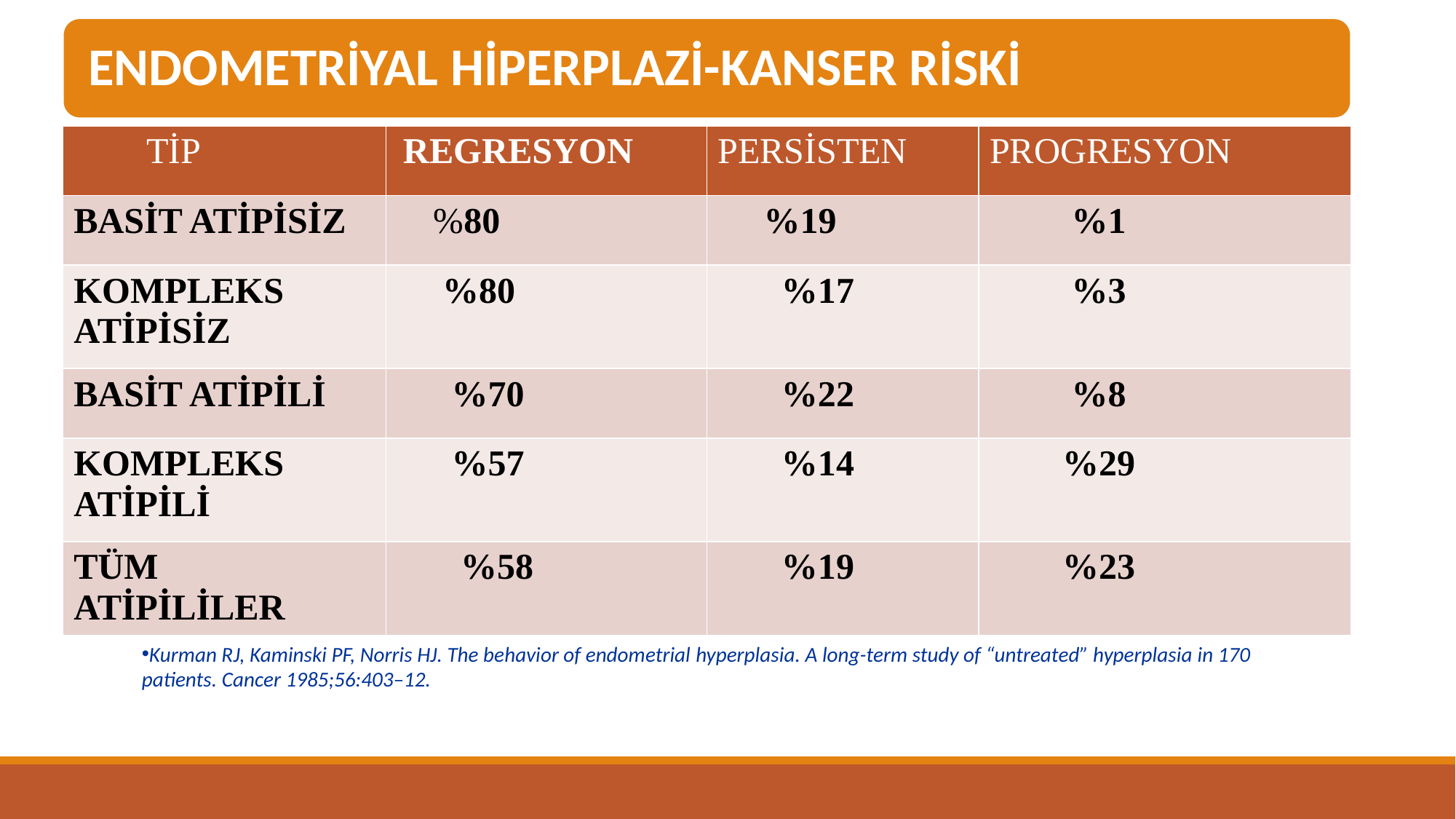

ENDOMETRİYAL HİPERPLAZİ-KANSER RİSKİ
| TİP | REGRESYON | PERSİSTEN | PROGRESYON |
| --- | --- | --- | --- |
| BASİT ATİPİSİZ | %80 | %19 | %1 |
| KOMPLEKS ATİPİSİZ | %80 | %17 | %3 |
| BASİT ATİPİLİ | %70 | %22 | %8 |
| KOMPLEKS ATİPİLİ | %57 | %14 | %29 |
| TÜM ATİPİLİLER | %58 | %19 | %23 |
WHO Sınıflaması
|  |  |  |  |
| --- | --- | --- | --- |
|  |  |  |  |
|  |  |  |  |
|  |  |  |  |
|  |  |  |  |
|  |  |  |  |
Kurman RJ, Kaminski PF, Norris HJ. The behavior of endometrial hyperplasia. A long-term study of “untreated” hyperplasia in 170 patients. Cancer 1985;56:403–12.